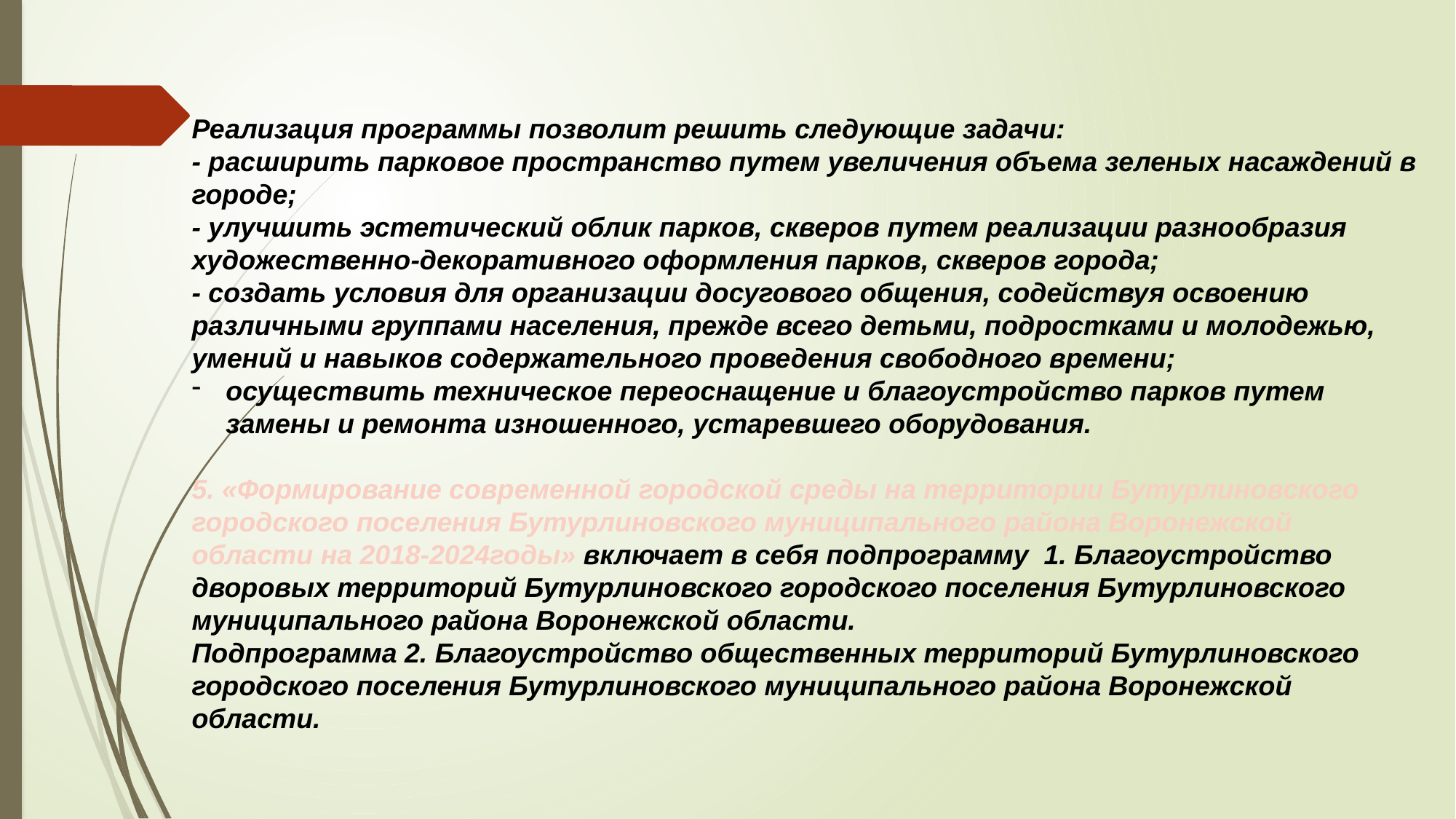

Реализация программы позволит решить следующие зада­чи:
- расширить парковое пространство путем увеличения объема зеленых насаждений в городе;
- улучшить эстетический облик парков, скверов путем реа­лизации разнообразия художественно-декоративного оформления парков, скверов города;
- создать условия для организации досугового общения, содействуя освоению различными группами населения, прежде всего детьми, подростками и молодежью, умений и навыков содержательного проведения свободного времени;
осуществить техническое переоснащение и благоустрой­ство парков путем замены и ремонта изношенного, уста­ревшего оборудования.

5. «Формирование современной городской среды на территории Бутурлиновского городского поселения Бутурлиновского муниципального района Воронежской области на 2018-2024годы» включает в себя подпрограмму  1. Благоустройство дворовых территорий Бутурлиновского городского поселения Бутурлиновского муниципального района Воронежской области.
Подпрограмма 2. Благоустройство общественных территорий Бутурлиновского городского поселения Бутурлиновского муниципального района Воронежской области.